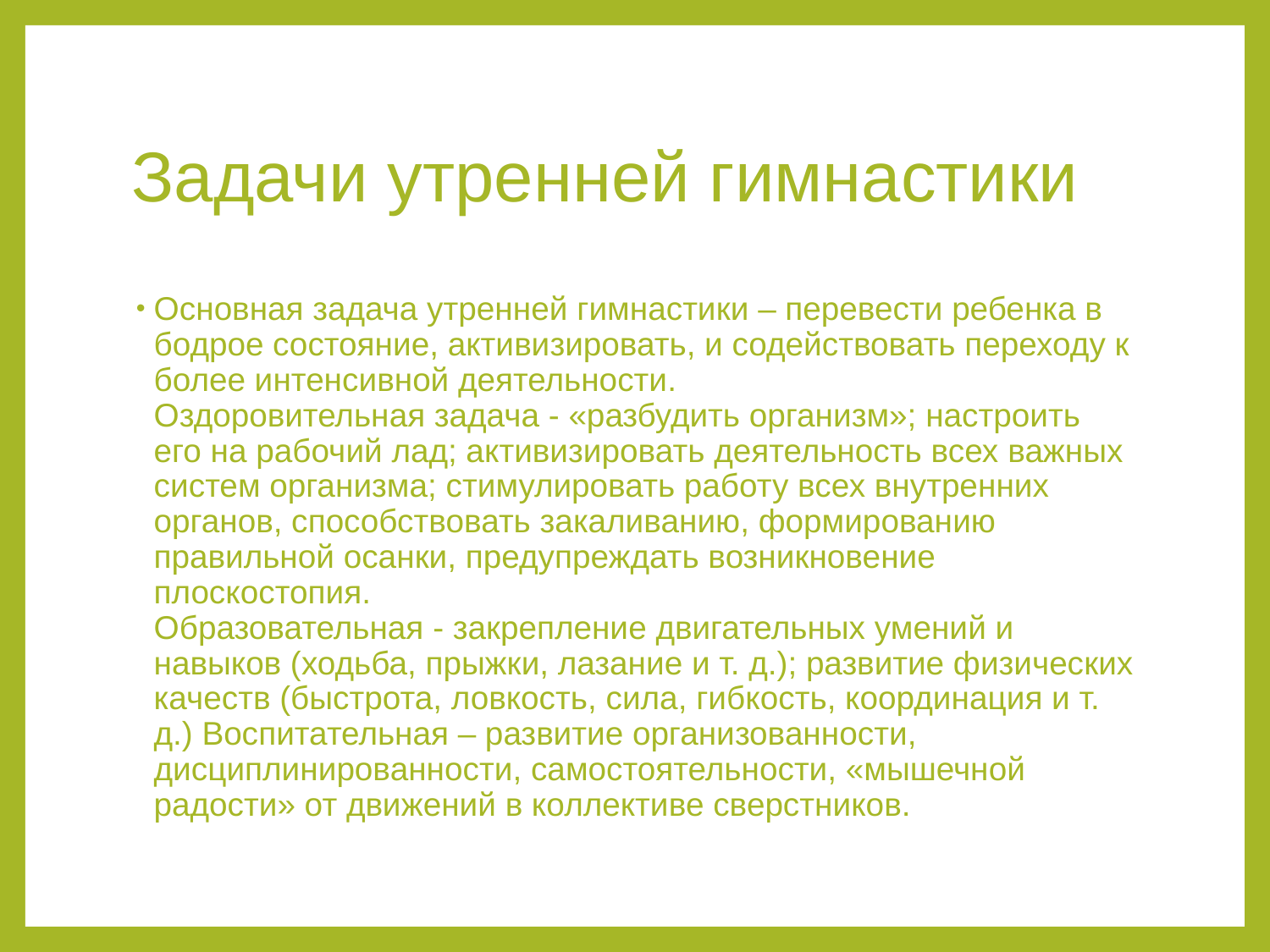

# Задачи утренней гимнастики
Основная задача утренней гимнастики – перевести ребенка в бодрое состояние, активизировать, и содействовать переходу к более интенсивной деятельности.
Оздоровительная задача - «разбудить организм»; настроить его на рабочий лад; активизировать деятельность всех важных систем организма; стимулировать работу всех внутренних органов, способствовать закаливанию, формированию правильной осанки, предупреждать возникновение плоскостопия.
Образовательная - закрепление двигательных умений и навыков (ходьба, прыжки, лазание и т. д.); развитие физических качеств (быстрота, ловкость, сила, гибкость, координация и т. д.) Воспитательная – развитие организованности, дисциплинированности, самостоятельности, «мышечной радости» от движений в коллективе сверстников.